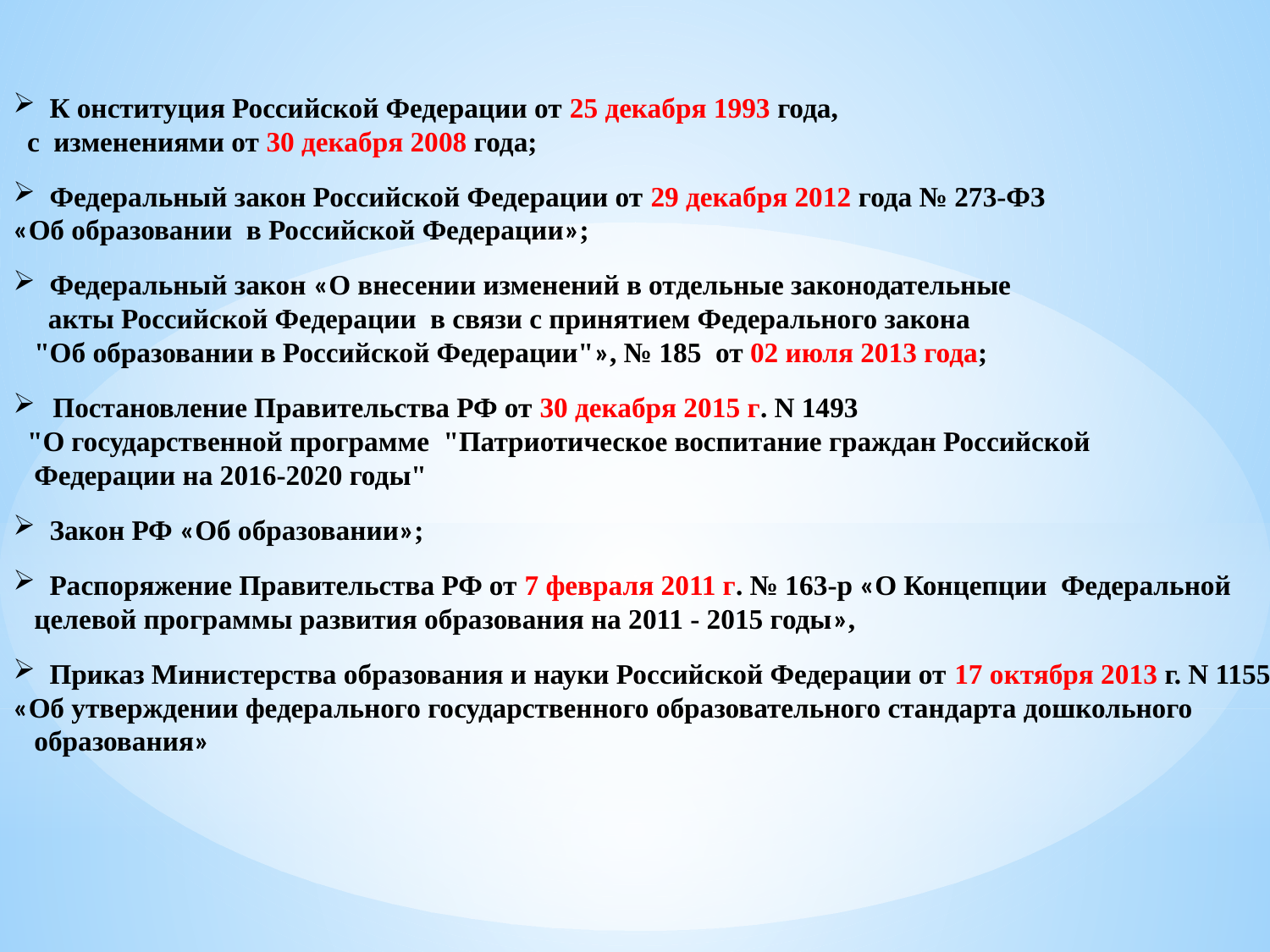

К онституция Российской Федерации от 25 декабря 1993 года,
  с  изменениями от 30 декабря 2008 года;

  Федеральный закон Российской Федерации от 29 декабря 2012 года № 273-ФЗ
«Об образовании  в Российской Федерации»;

  Федеральный закон «О внесении изменений в отдельные законодательные
     акты Российской Федерации  в связи с принятием Федерального закона
   "Об образовании в Российской Федерации"», № 185  от 02 июля 2013 года;

Постановление Правительства РФ от 30 декабря 2015 г. N 1493
  "О государственной программе  "Патриотическое воспитание граждан Российской
   Федерации на 2016-2020 годы"

  Закон РФ «Об образовании»;

  Распоряжение Правительства РФ от 7 февраля 2011 г. № 163-р «О Концепции  Федеральной
   целевой программы развития образования на 2011 - 2015 годы»,

  Приказ Министерства образования и науки Российской Федерации от 17 октября 2013 г. N 1155
«Об утверждении федерального государственного образовательного стандарта дошкольного
   образования»